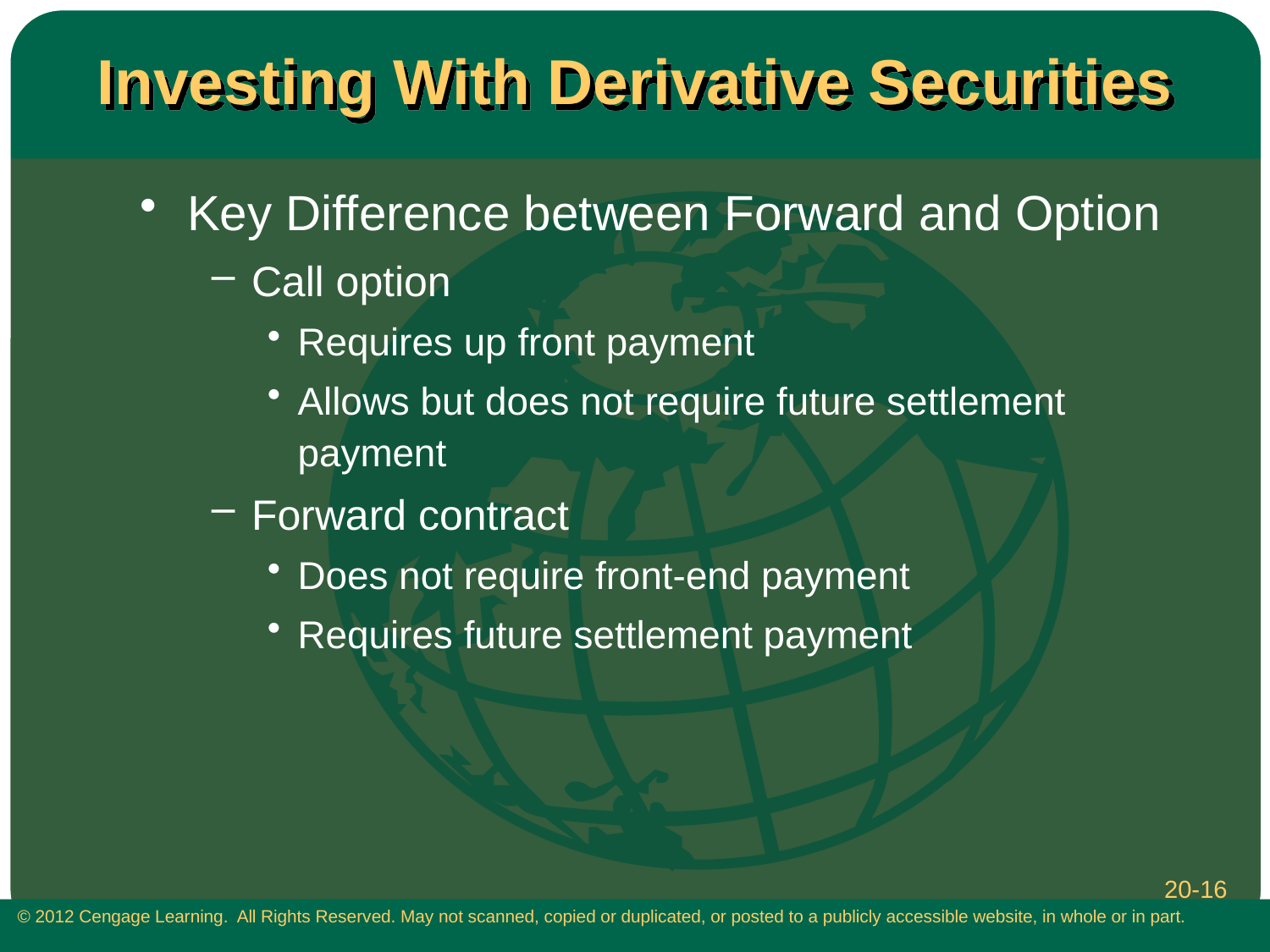

# Investing With Derivative Securities
Key Difference between Forward and Option
Call option
Requires up front payment
Allows but does not require future settlement payment
Forward contract
Does not require front-end payment
Requires future settlement payment
20-16
 © 2012 Cengage Learning.  All Rights Reserved. May not scanned, copied or duplicated, or posted to a publicly accessible website, in whole or in part.